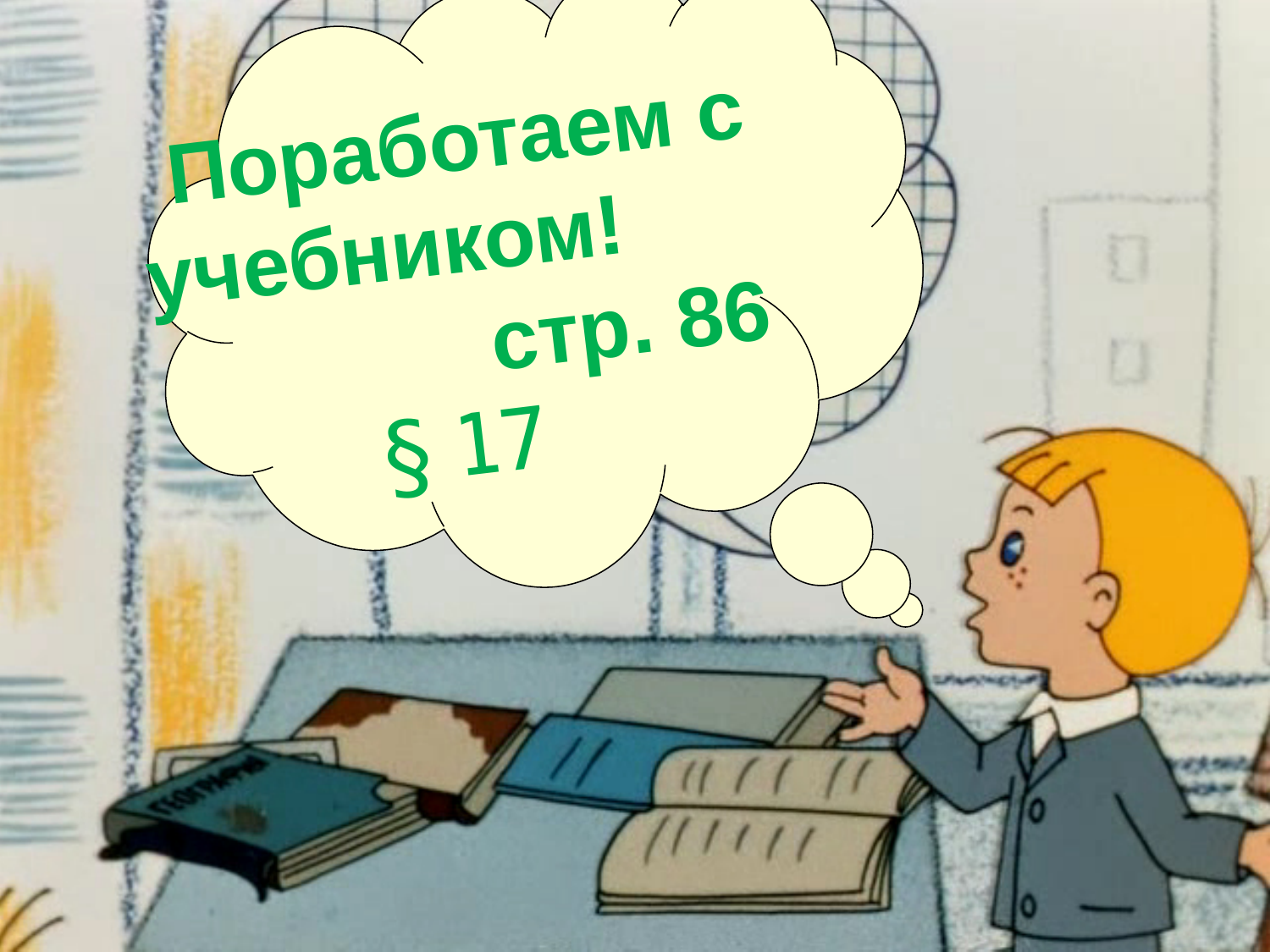

Поработаем с учебником!                      стр. 86  § 17